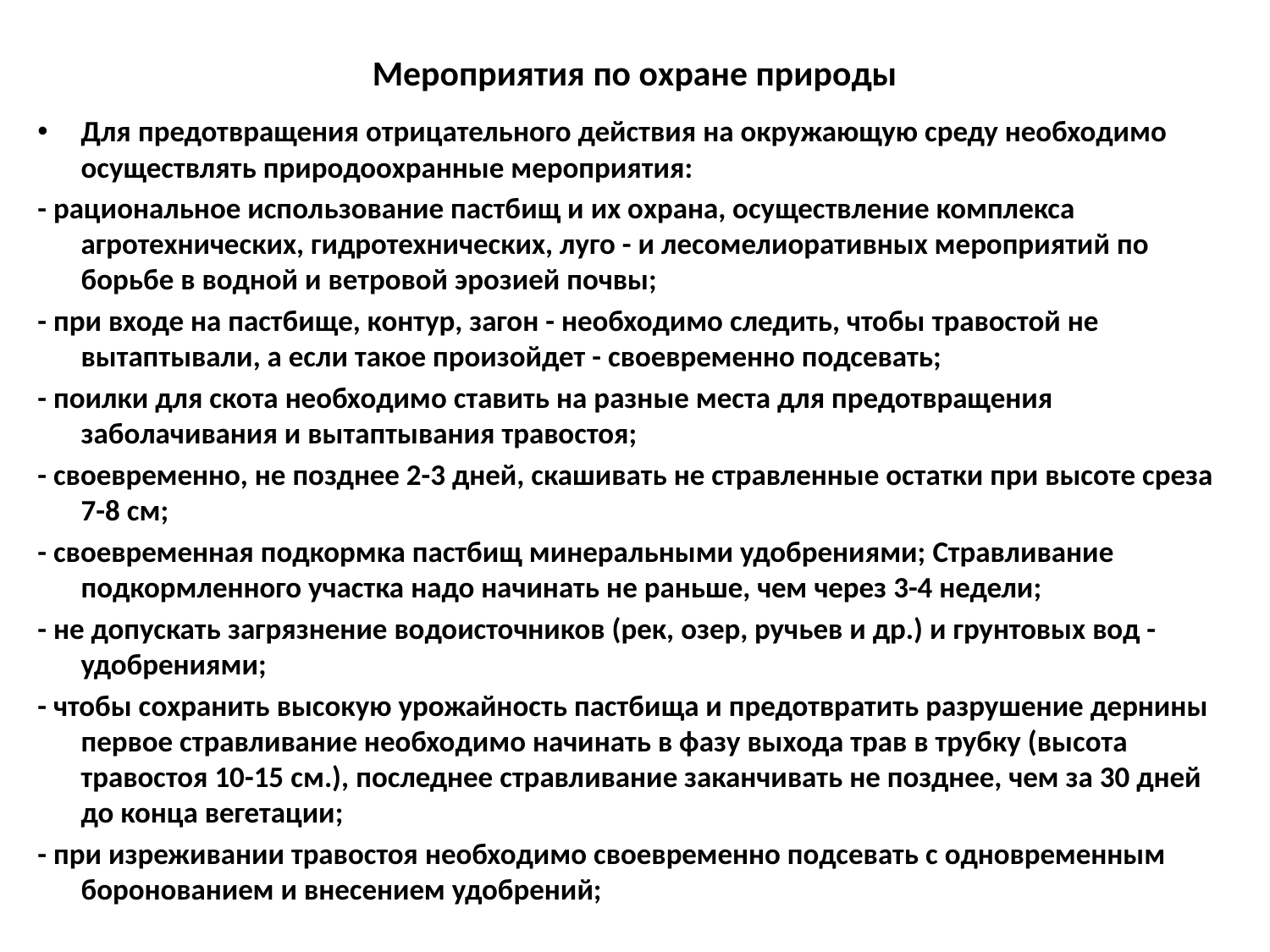

# Мероприятия по охране природы
Для предотвращения отрицательного действия на окружающую среду необходимо осуществлять природоохранные мероприятия:
- рациональное использование пастбищ и их охрана, осуществление комплекса агротехнических, гидротехнических, луго - и лесомелиоративных мероприятий по борьбе в водной и ветровой эрозией почвы;
- при входе на пастбище, контур, загон - необходимо следить, чтобы травостой не вытаптывали, а если такое произойдет - своевременно подсевать;
- поилки для скота необходимо ставить на разные места для предотвращения заболачивания и вытаптывания травостоя;
- своевременно, не позднее 2-3 дней, скашивать не стравленные остатки при высоте среза 7-8 см;
- своевременная подкормка пастбищ минеральными удобрениями; Стравливание подкормленного участка надо начинать не раньше, чем через 3-4 недели;
- не допускать загрязнение водоисточников (рек, озер, ручьев и др.) и грунтовых вод - удобрениями;
- чтобы сохранить высокую урожайность пастбища и предотвратить разрушение дернины первое стравливание необходимо начинать в фазу выхода трав в трубку (высота травостоя 10-15 см.), последнее стравливание заканчивать не позднее, чем за 30 дней до конца вегетации;
- при изреживании травостоя необходимо своевременно подсевать с одновременным боронованием и внесением удобрений;